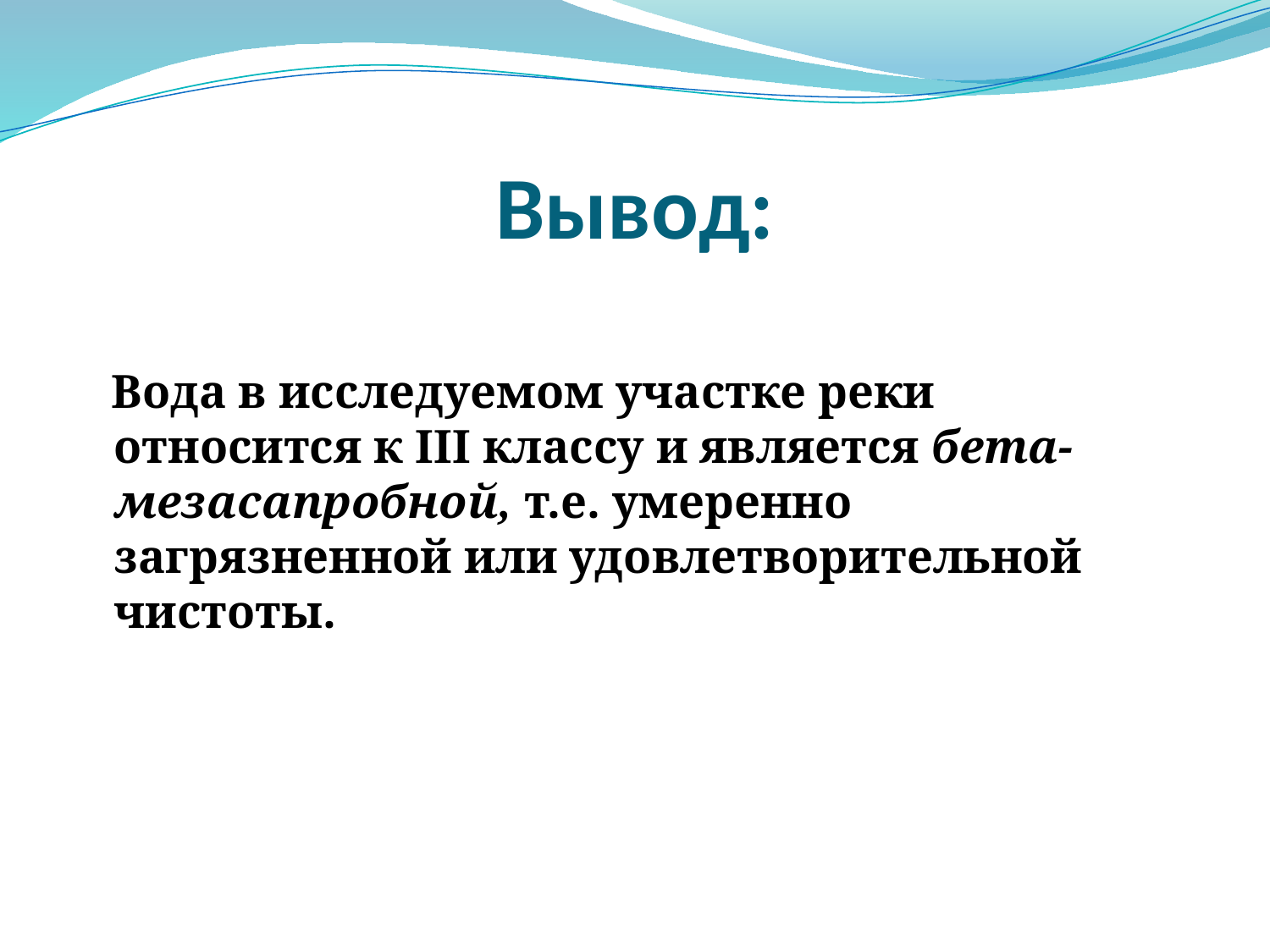

# Вывод:
   Вода в исследуемом участке реки относится к III классу и является бета-мезасапробной, т.е. умеренно загрязненной или удовлетворительной  чистоты.